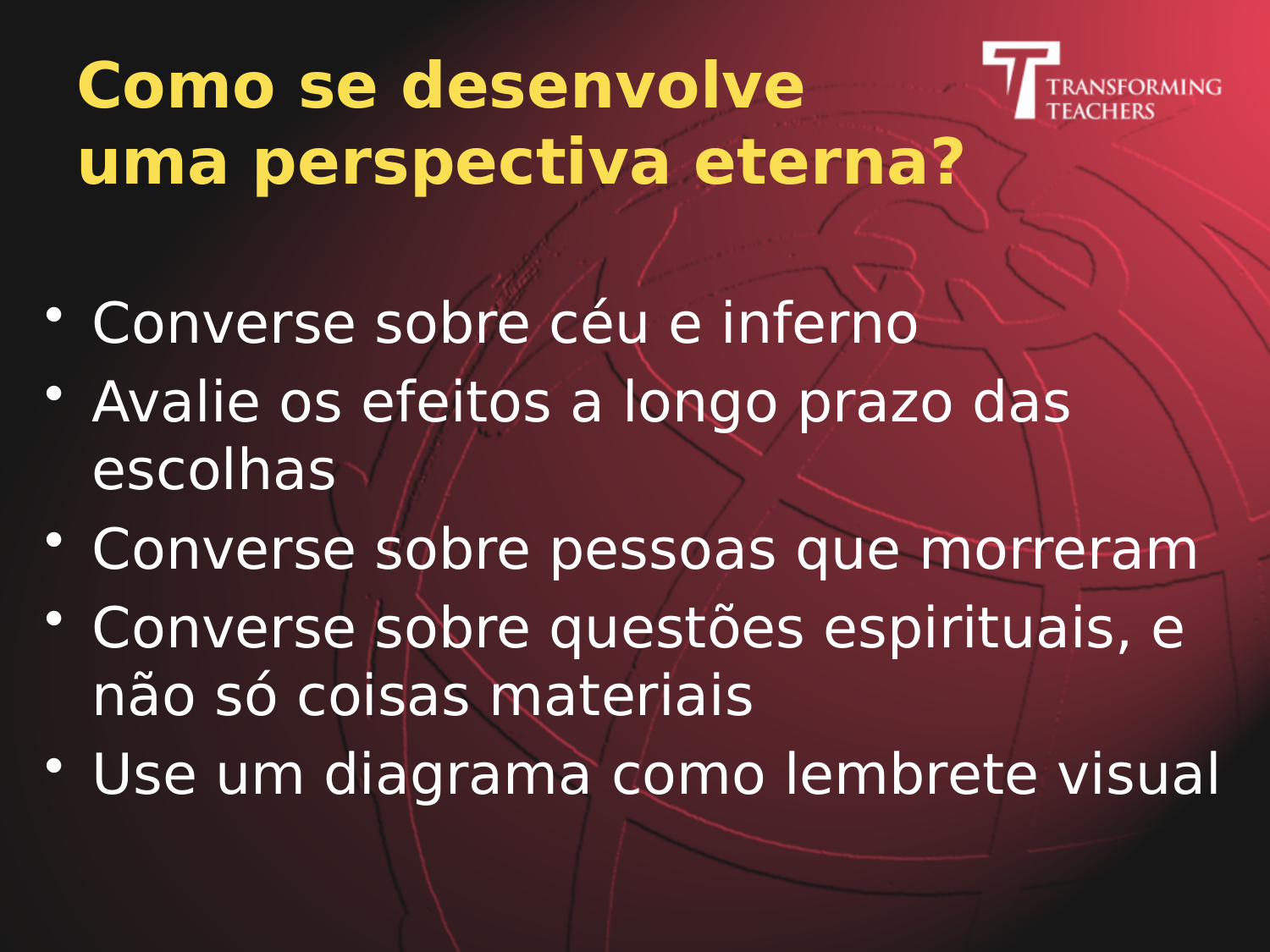

# Como se desenvolve uma perspectiva eterna?
Converse sobre céu e inferno
Avalie os efeitos a longo prazo das escolhas
Converse sobre pessoas que morreram
Converse sobre questões espirituais, e não só coisas materiais
Use um diagrama como lembrete visual